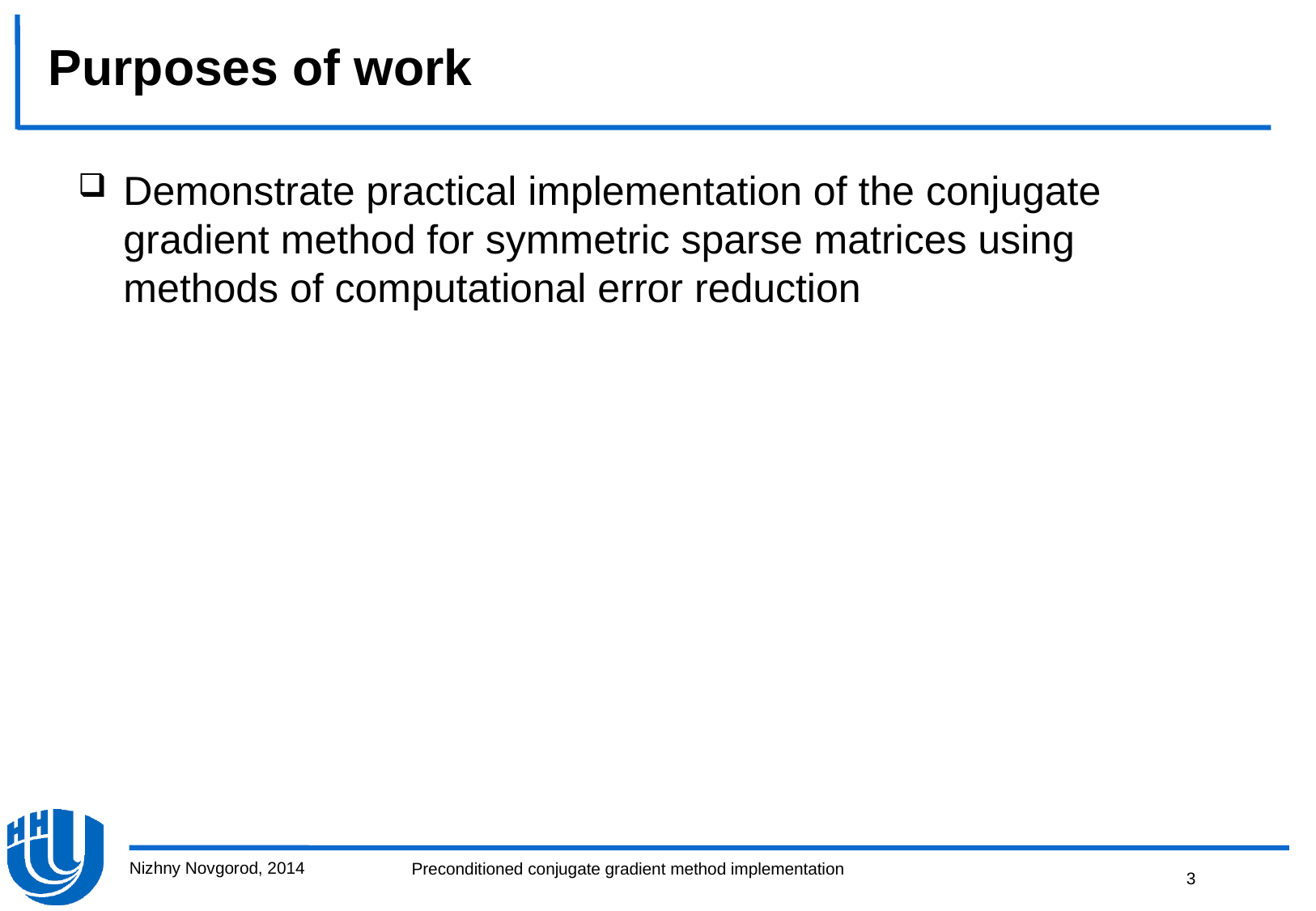

# Purposes of work
Demonstrate practical implementation of the conjugate gradient method for symmetric sparse matrices using methods of computational error reduction
Nizhny Novgorod, 2014
3
Preconditioned conjugate gradient method implementation